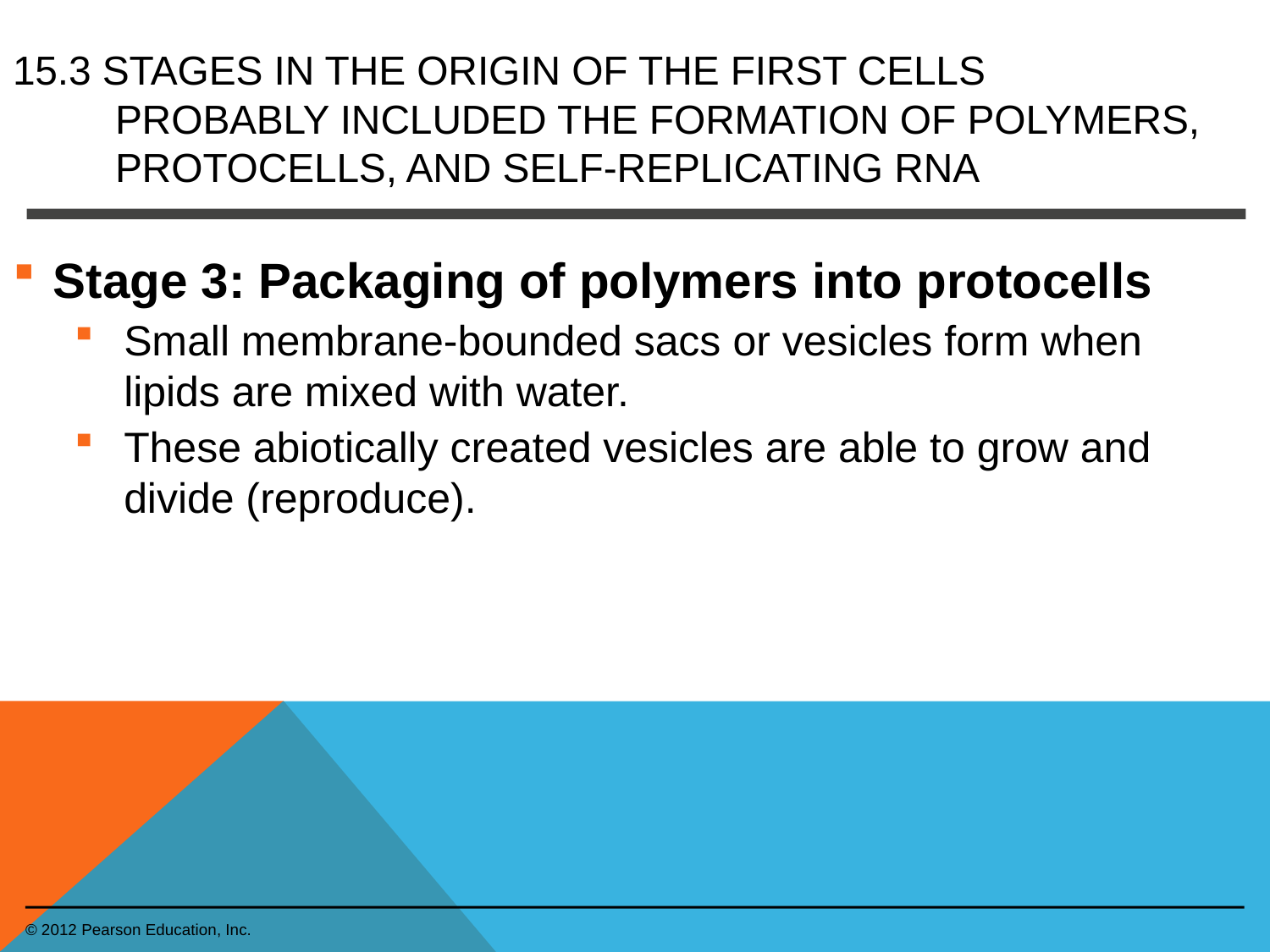

15.3 Stages in the origin of the first cells probably included the formation of polymers, protocells, and self-replicating RNA
0

Stage 3: Packaging of polymers into protocells
Small membrane-bounded sacs or vesicles form when lipids are mixed with water.
These abiotically created vesicles are able to grow and divide (reproduce).

© 2012 Pearson Education, Inc.